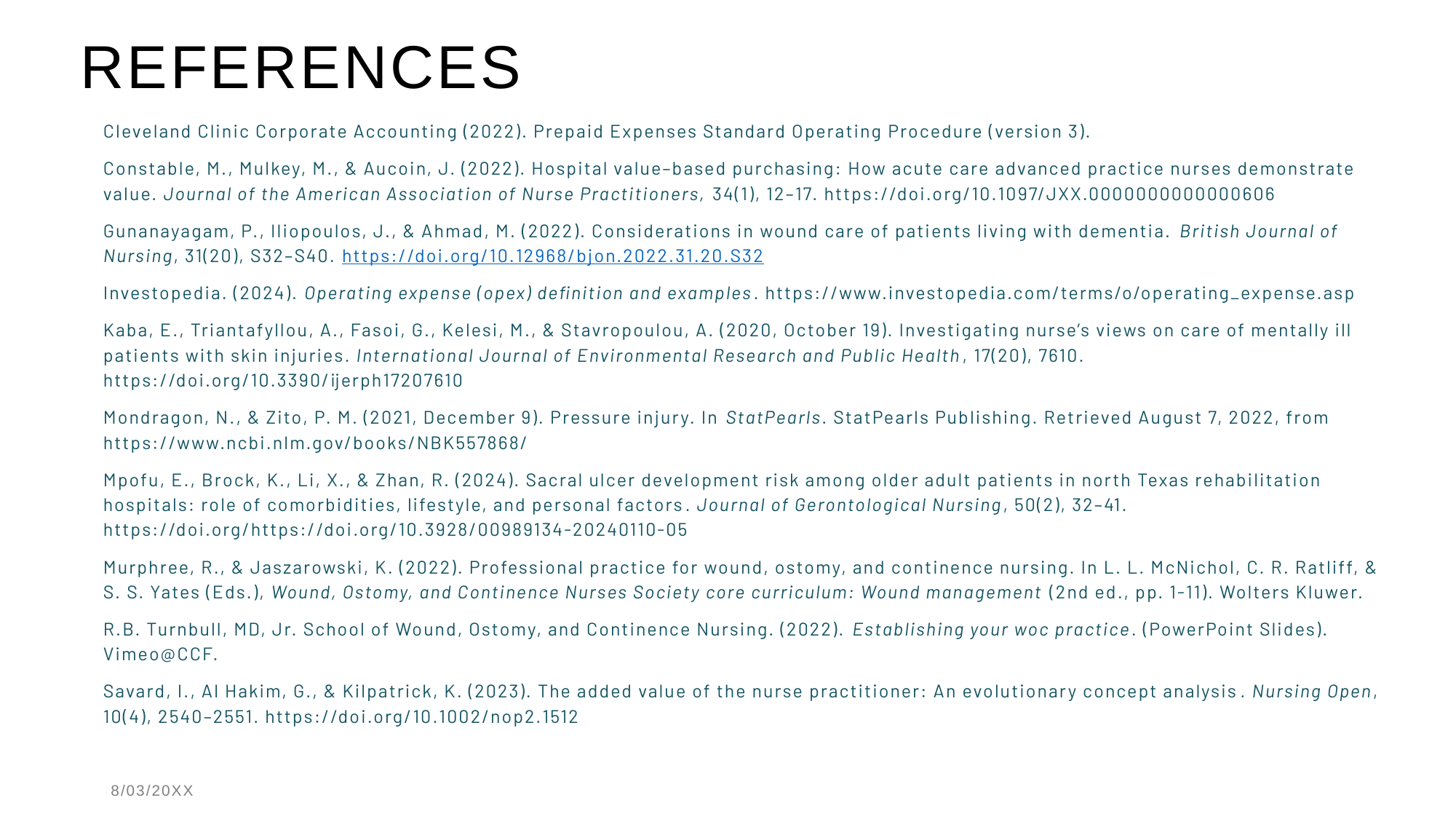

# References
Cleveland Clinic Corporate Accounting (2022). Prepaid Expenses Standard Operating Procedure (version 3).
Constable, M., Mulkey, M., & Aucoin, J. (2022). Hospital value–based purchasing: How acute care advanced practice nurses demonstrate value. Journal of the American Association of Nurse Practitioners, 34(1), 12–17. https://doi.org/10.1097/JXX.0000000000000606
Gunanayagam, P., Iliopoulos, J., & Ahmad, M. (2022). Considerations in wound care of patients living with dementia. British Journal of Nursing, 31(20), S32–S40. https://doi.org/10.12968/bjon.2022.31.20.S32
Investopedia. (2024). Operating expense (opex) definition and examples. https://www.investopedia.com/terms/o/operating_expense.asp
Kaba, E., Triantafyllou, A., Fasoi, G., Kelesi, M., & Stavropoulou, A. (2020, October 19). Investigating nurse’s views on care of mentally ill patients with skin injuries. International Journal of Environmental Research and Public Health, 17(20), 7610. https://doi.org/10.3390/ijerph17207610
Mondragon, N., & Zito, P. M. (2021, December 9). Pressure injury. In StatPearls. StatPearls Publishing. Retrieved August 7, 2022, from https://www.ncbi.nlm.gov/books/NBK557868/
Mpofu, E., Brock, K., Li, X., & Zhan, R. (2024). Sacral ulcer development risk among older adult patients in north Texas rehabilitation hospitals: role of comorbidities, lifestyle, and personal factors. Journal of Gerontological Nursing, 50(2), 32–41. https://doi.org/https://doi.org/10.3928/00989134-20240110-05
Murphree, R., & Jaszarowski, K. (2022). Professional practice for wound, ostomy, and continence nursing. In L. L. McNichol, C. R. Ratliff, & S. S. Yates (Eds.), Wound, Ostomy, and Continence Nurses Society core curriculum: Wound management (2nd ed., pp. 1-11). Wolters Kluwer.
R.B. Turnbull, MD, Jr. School of Wound, Ostomy, and Continence Nursing. (2022). Establishing your woc practice. (PowerPoint Slides). Vimeo@CCF.
Savard, I., Al Hakim, G., & Kilpatrick, K. (2023). The added value of the nurse practitioner: An evolutionary concept analysis. Nursing Open, 10(4), 2540–2551. https://doi.org/10.1002/nop2.1512

8/03/20XX
PITCH DECK
13